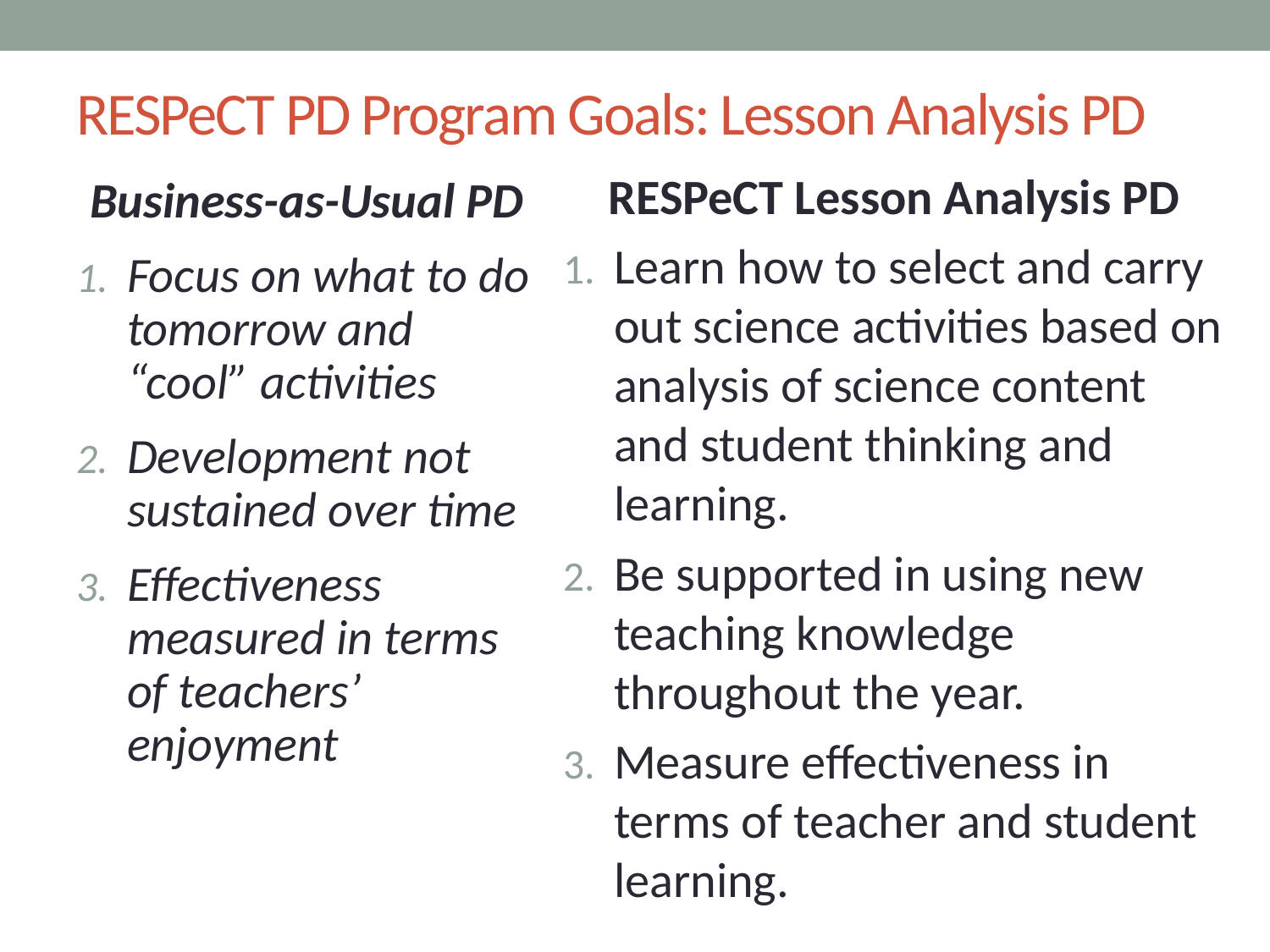

# RESPeCT PD Program Goals: Lesson Analysis PD
RESPeCT Lesson Analysis PD
Learn how to select and carry out science activities based on analysis of science content and student thinking and learning.
Be supported in using new teaching knowledge throughout the year.
Measure effectiveness in terms of teacher and student learning.
Business-as-Usual PD
Focus on what to do tomorrow and “cool” activities
Development not sustained over time
Effectiveness measured in terms of teachers’ enjoyment